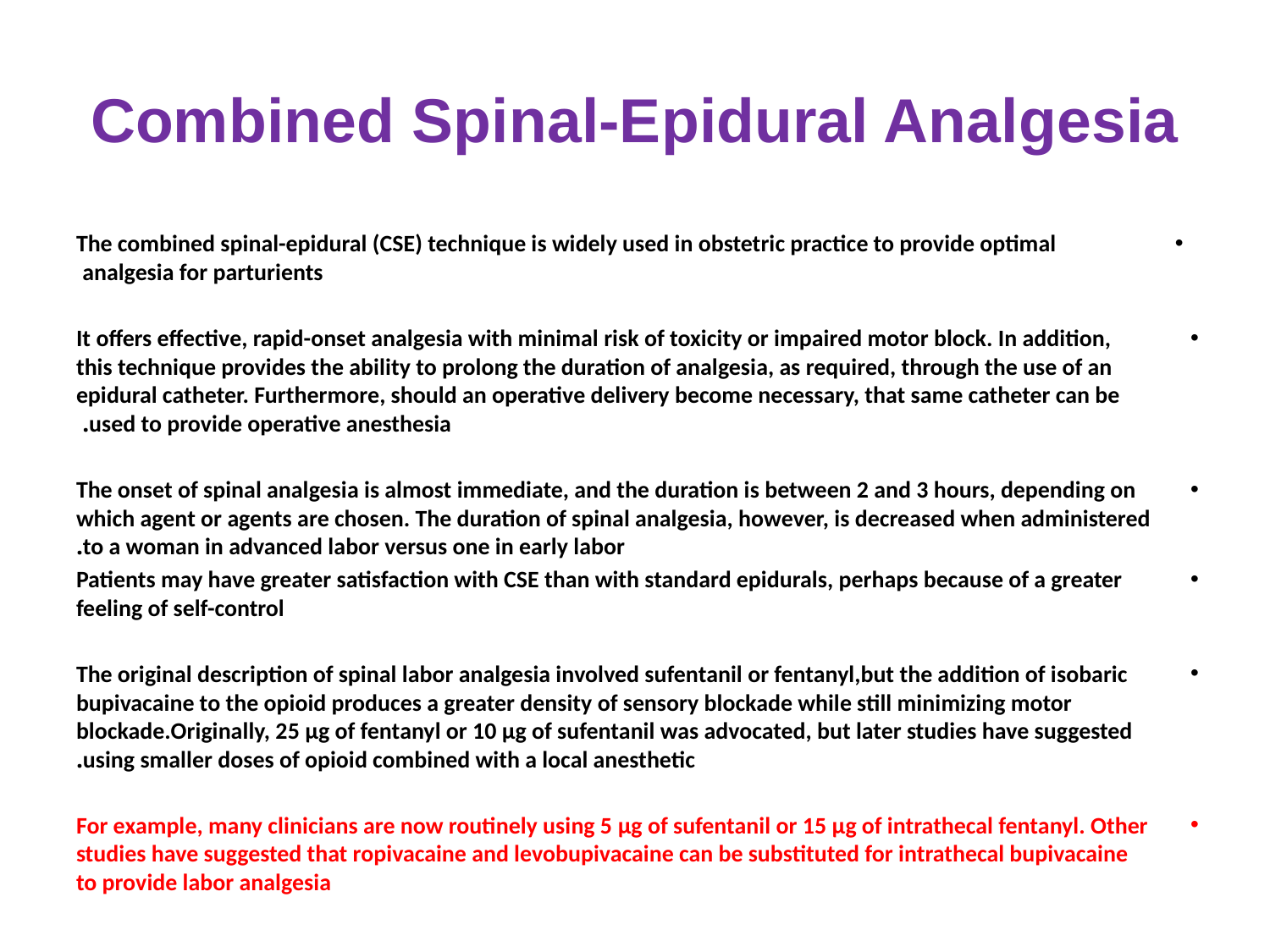

# Combined Spinal-Epidural Analgesia
The combined spinal-epidural (CSE) technique is widely used in obstetric practice to provide optimal analgesia for parturients

It offers effective, rapid-onset analgesia with minimal risk of toxicity or impaired motor block. In addition, this technique provides the ability to prolong the duration of analgesia, as required, through the use of an epidural catheter. Furthermore, should an operative delivery become necessary, that same catheter can be used to provide operative anesthesia.

The onset of spinal analgesia is almost immediate, and the duration is between 2 and 3 hours, depending on which agent or agents are chosen. The duration of spinal analgesia, however, is decreased when administered to a woman in advanced labor versus one in early labor.
Patients may have greater satisfaction with CSE than with standard epidurals, perhaps because of a greater feeling of self-control

The original description of spinal labor analgesia involved sufentanil or fentanyl,but the addition of isobaric bupivacaine to the opioid produces a greater density of sensory blockade while still minimizing motor blockade.Originally, 25 µg of fentanyl or 10 µg of sufentanil was advocated, but later studies have suggested using smaller doses of opioid combined with a local anesthetic.

For example, many clinicians are now routinely using 5 µg of sufentanil or 15 µg of intrathecal fentanyl. Other studies have suggested that ropivacaine and levobupivacaine can be substituted for intrathecal bupivacaine to provide labor analgesia